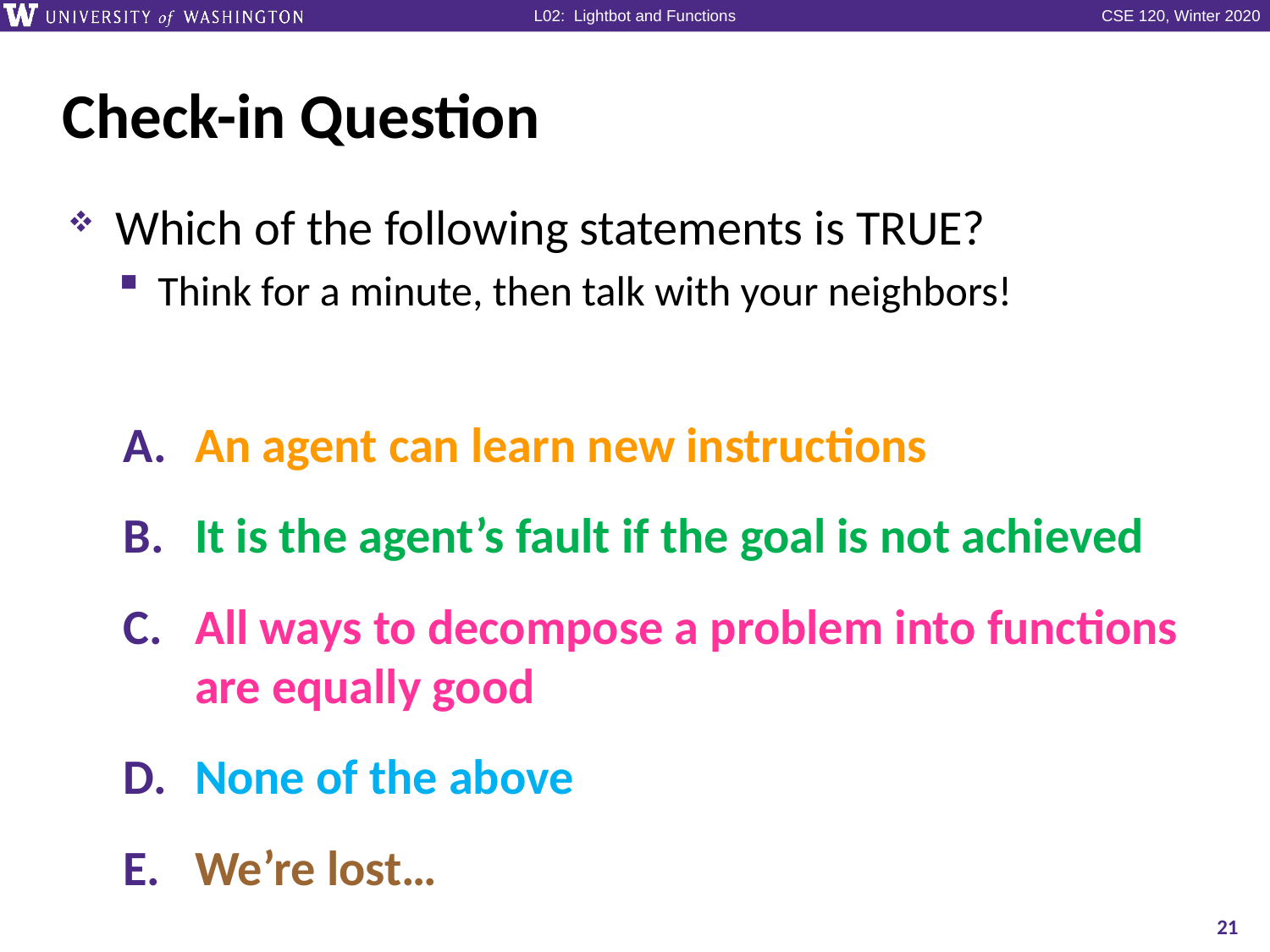

# Check-in Question
Which of the following statements is TRUE?
Think for a minute, then talk with your neighbors!

An agent can learn new instructions
It is the agent’s fault if the goal is not achieved
All ways to decompose a problem into functions are equally good
None of the above
We’re lost…
21